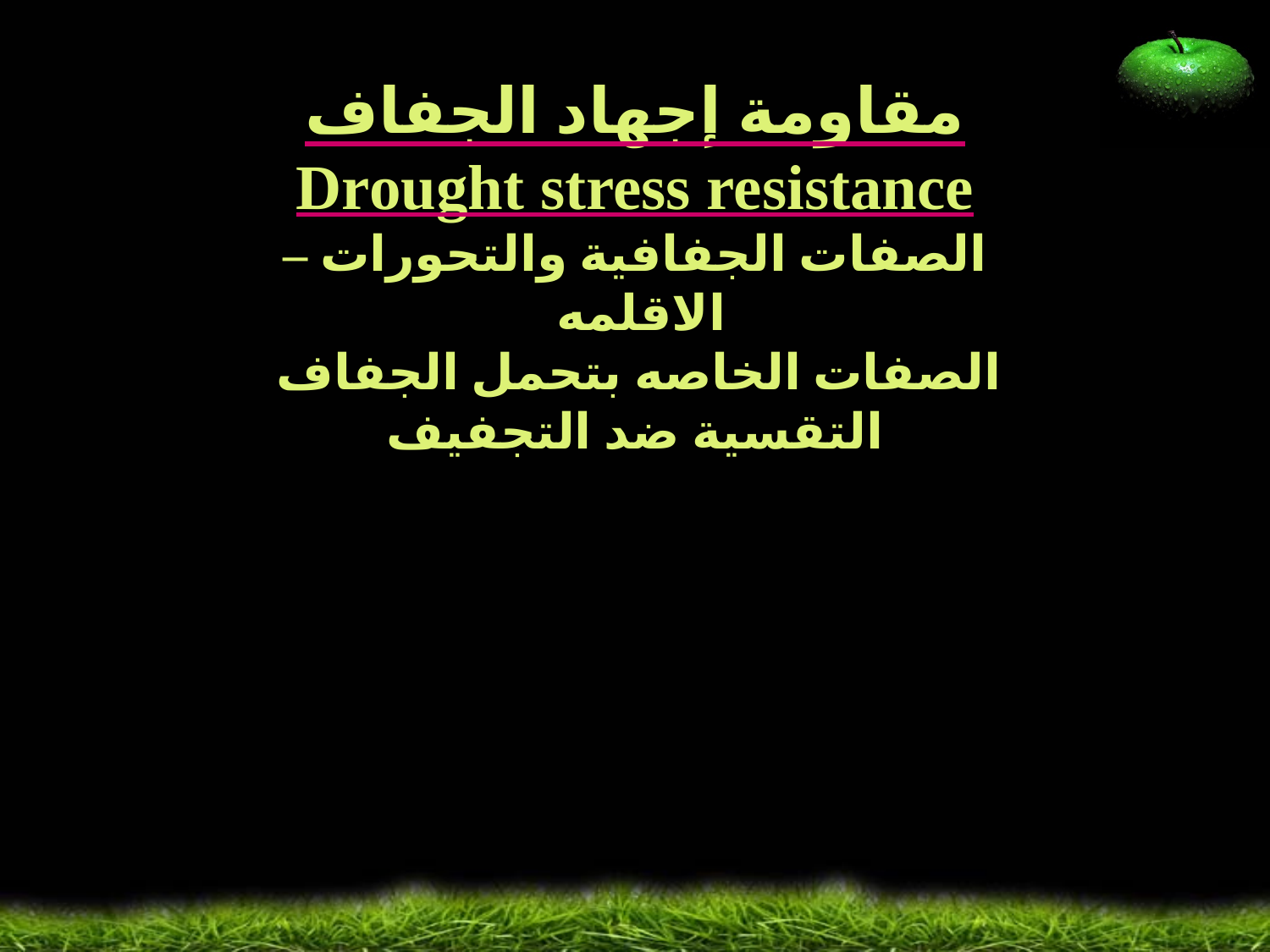

مقاومة إجهاد الجفاف
Drought stress resistance
الصفات الجفافية والتحورات – الاقلمه
الصفات الخاصه بتحمل الجفاف
التقسية ضد التجفيف